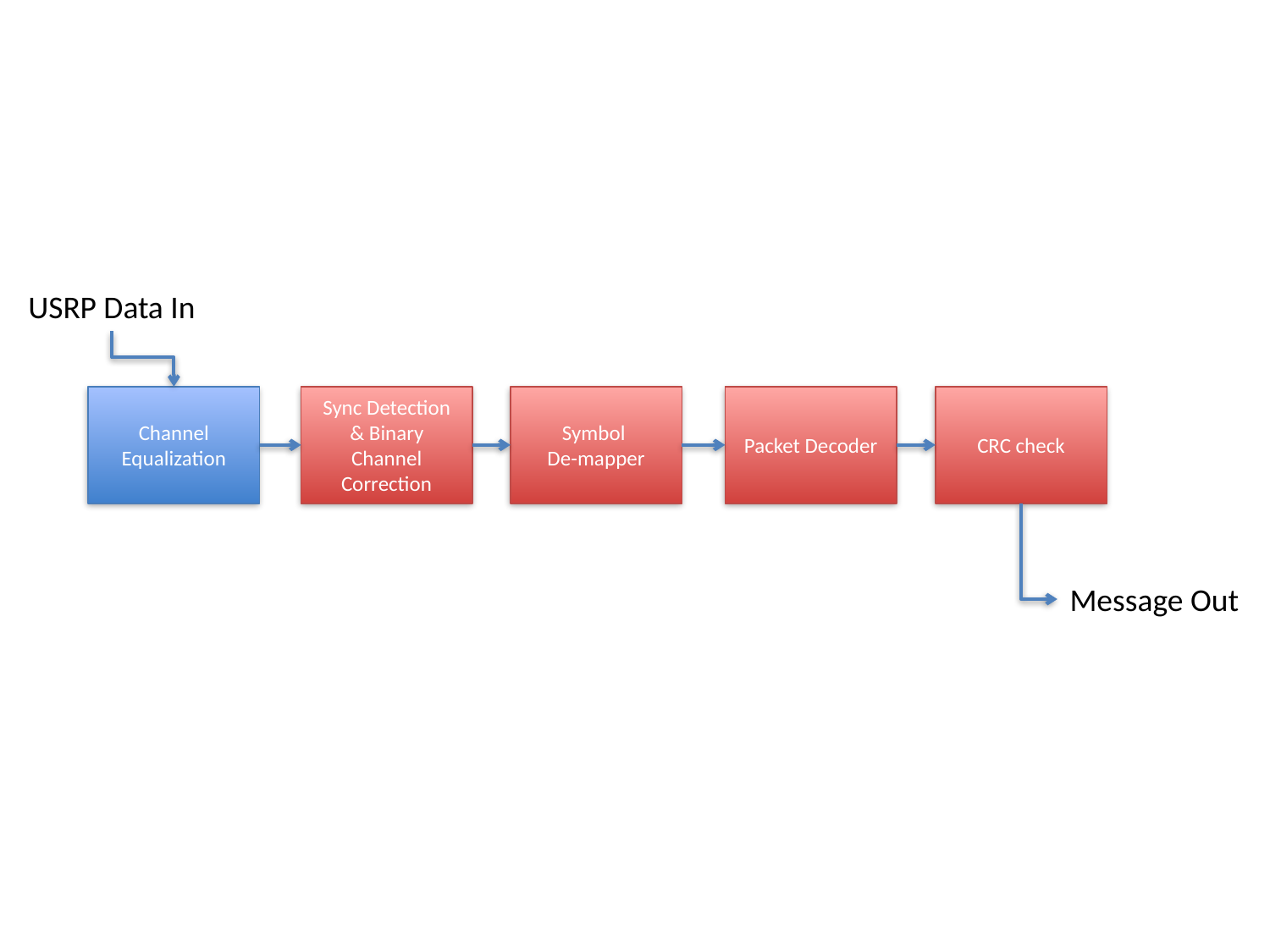

USRP Data In
Channel Equalization
Sync Detection & Binary Channel Correction
Symbol
De-mapper
Packet Decoder
CRC check
Message Out